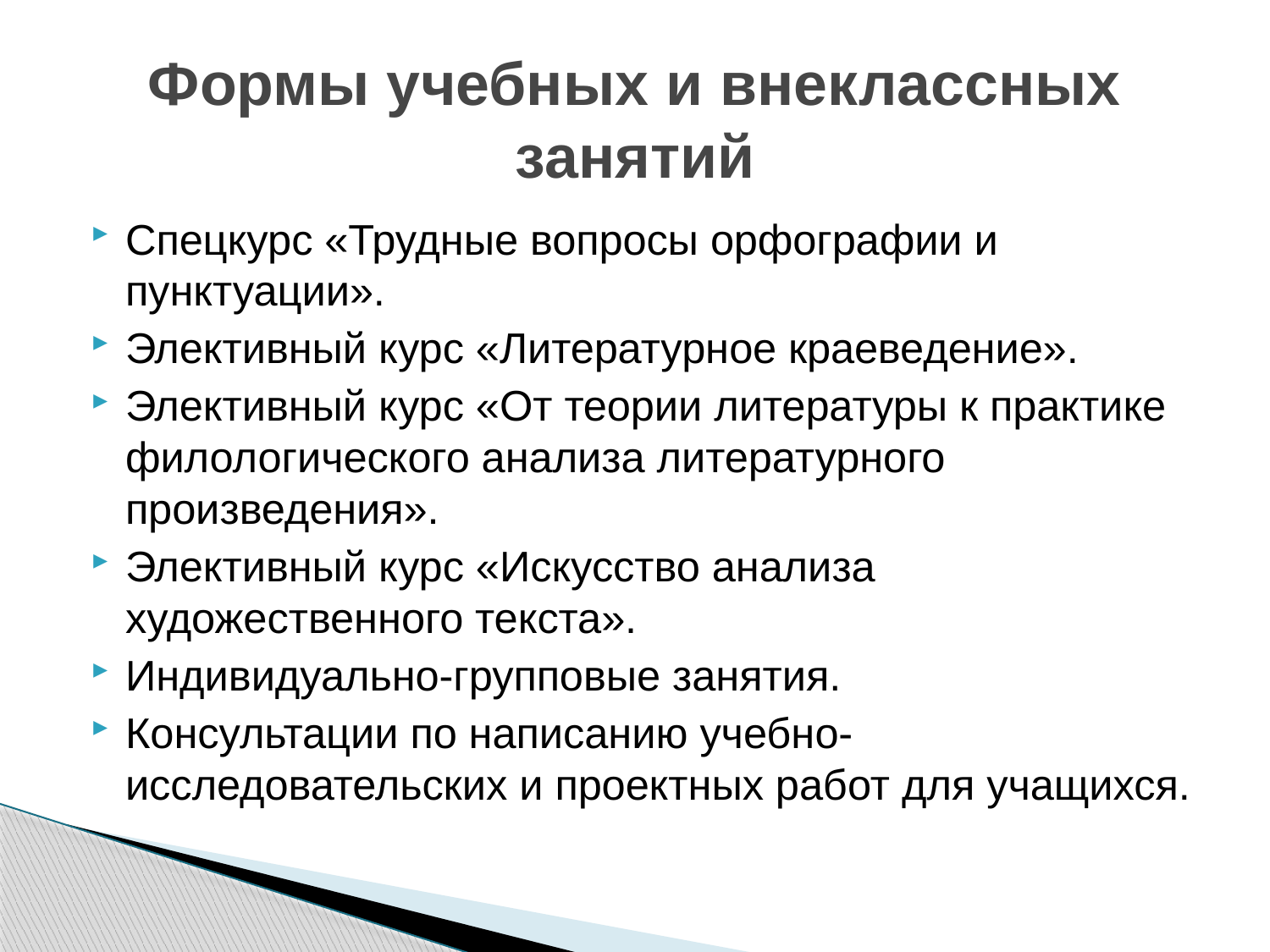

# Формы учебных и внеклассных занятий
Спецкурс «Трудные вопросы орфографии и пунктуации».
Элективный курс «Литературное краеведение».
Элективный курс «От теории литературы к практике филологического анализа литературного произведения».
Элективный курс «Искусство анализа художественного текста».
Индивидуально-групповые занятия.
Консультации по написанию учебно-исследовательских и проектных работ для учащихся.